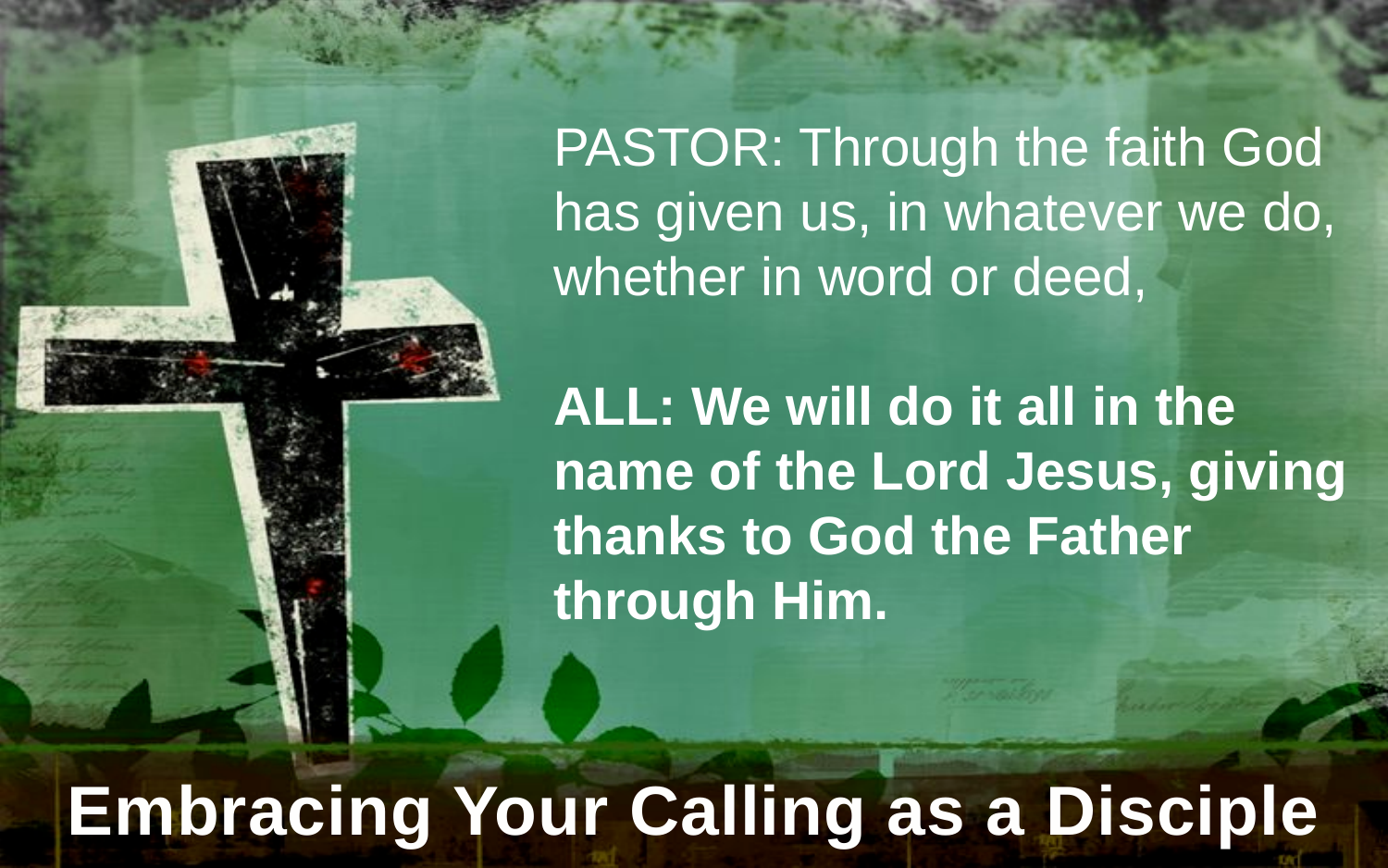

PASTOR: Through the faith God has given us, in whatever we do, whether in word or deed,

ALL: We will do it all in the name of the Lord Jesus, giving thanks to God the Father through Him.
Embracing Your Calling as a Disciple